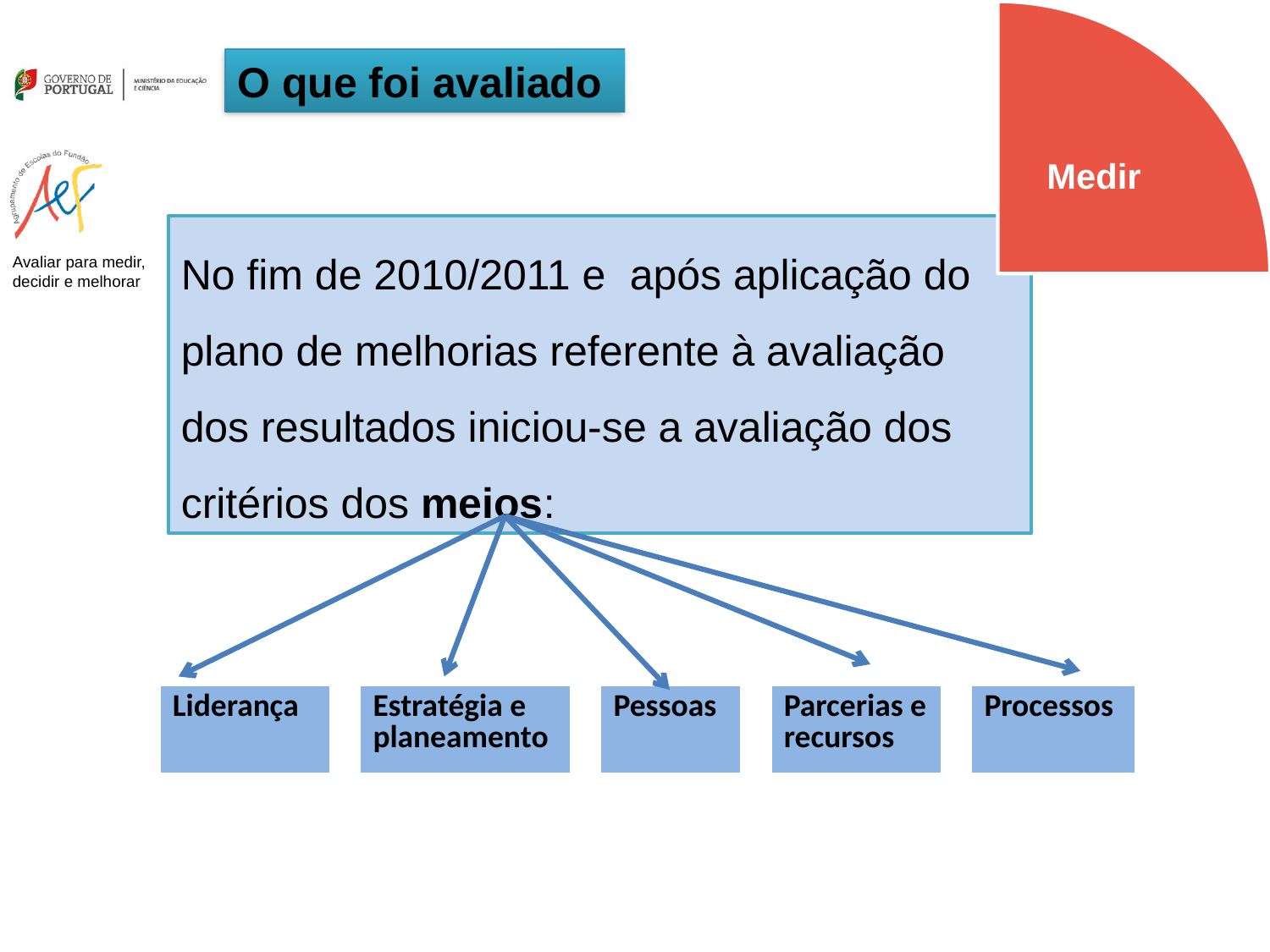

Medir
O que foi avaliado
No fim de 2010/2011 e  após aplicação do plano de melhorias referente à avaliação dos resultados iniciou-se a avaliação dos critérios dos meios:
| Liderança |  | Estratégia e planeamento |  | Pessoas |  | Parcerias e recursos |  | Processos |
| --- | --- | --- | --- | --- | --- | --- | --- | --- |